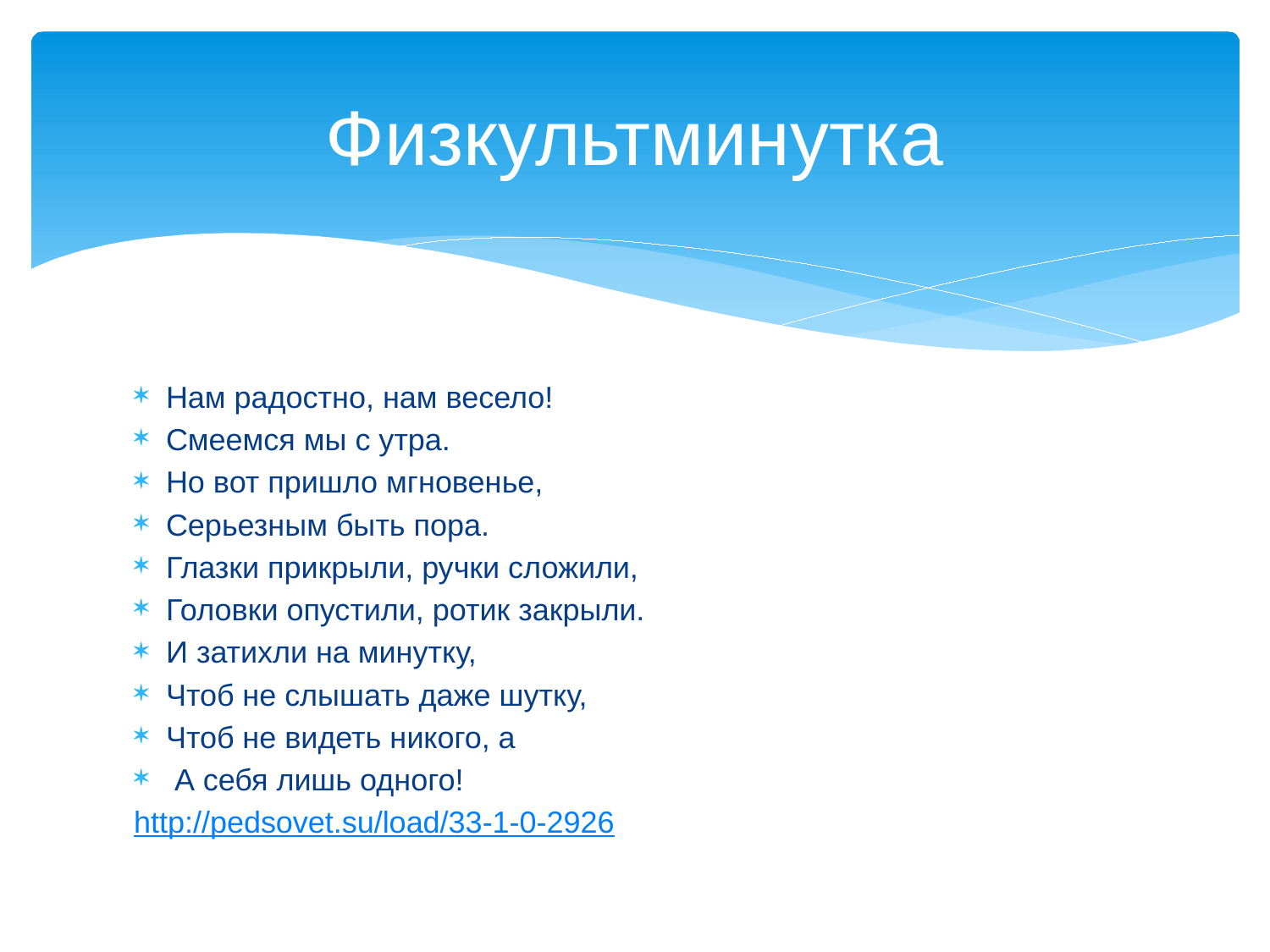

# Физкультминутка
Нам радостно, нам весело!
Смеемся мы с утра.
Но вот пришло мгновенье,
Серьезным быть пора.
Глазки прикрыли, ручки сложили,
Головки опустили, ротик закрыли.
И затихли на минутку,
Чтоб не слышать даже шутку,
Чтоб не видеть никого, а
 А себя лишь одного!
http://pedsovet.su/load/33-1-0-2926